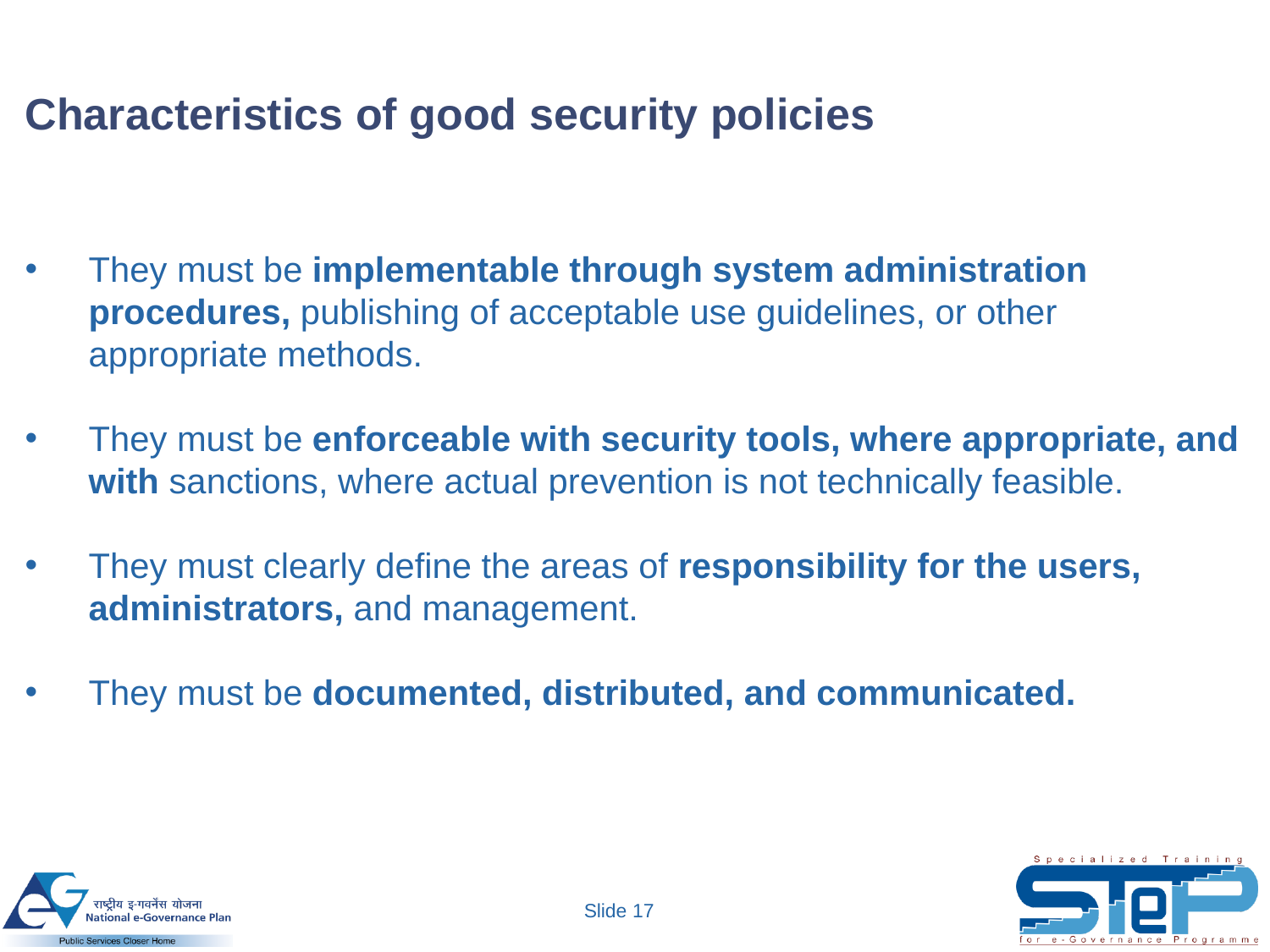

# Characteristics of good security policies
They must be implementable through system administration procedures, publishing of acceptable use guidelines, or other appropriate methods.

They must be enforceable with security tools, where appropriate, and with sanctions, where actual prevention is not technically feasible.

They must clearly define the areas of responsibility for the users, administrators, and management.

They must be documented, distributed, and communicated.